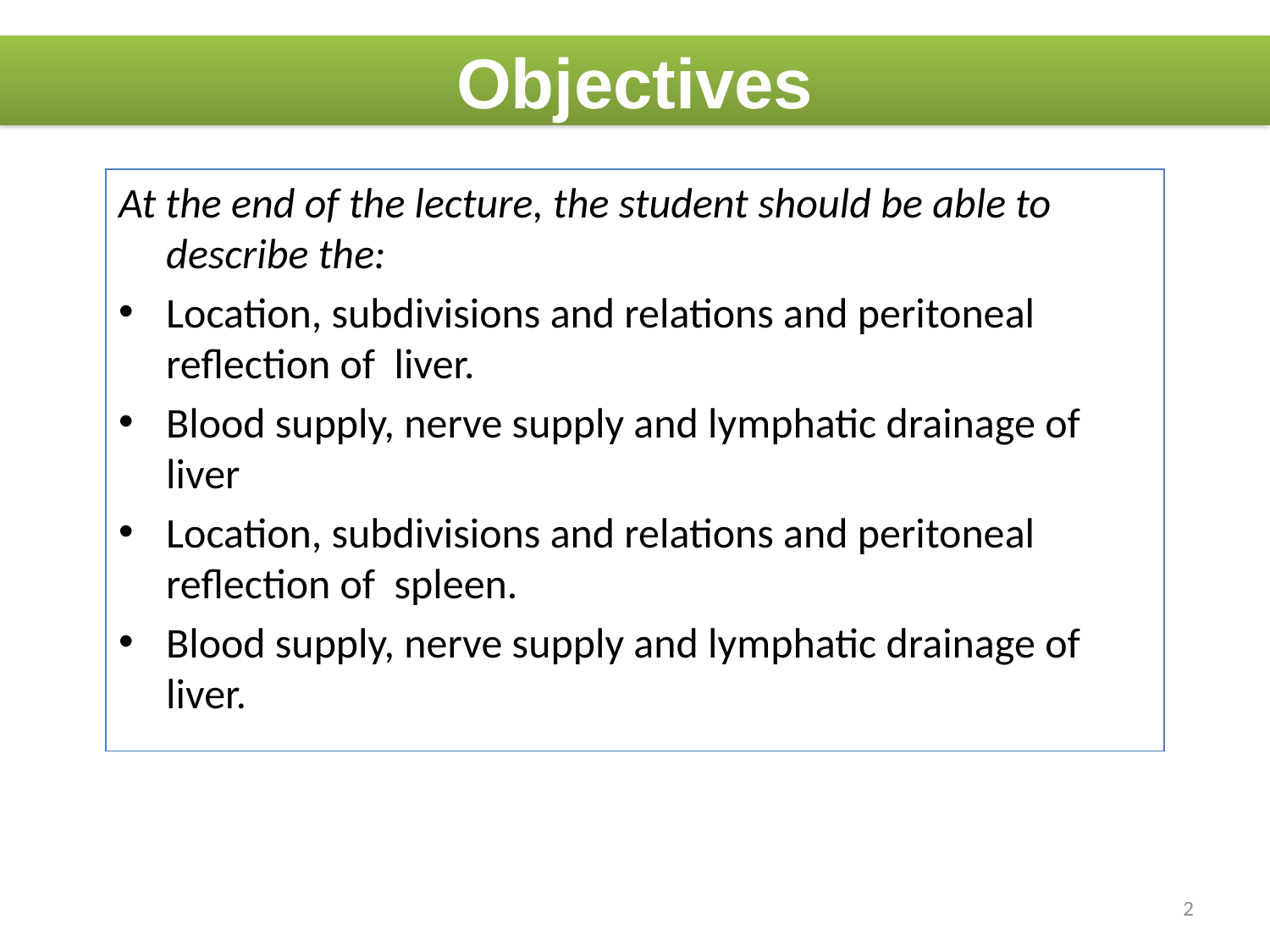

Objectives
At the end of the lecture, the student should be able to describe the:
Location, subdivisions and relations and peritoneal reflection of  liver.
Blood supply, nerve supply and lymphatic drainage of liver
Location, subdivisions and relations and peritoneal reflection of  spleen.
Blood supply, nerve supply and lymphatic drainage of liver.

2